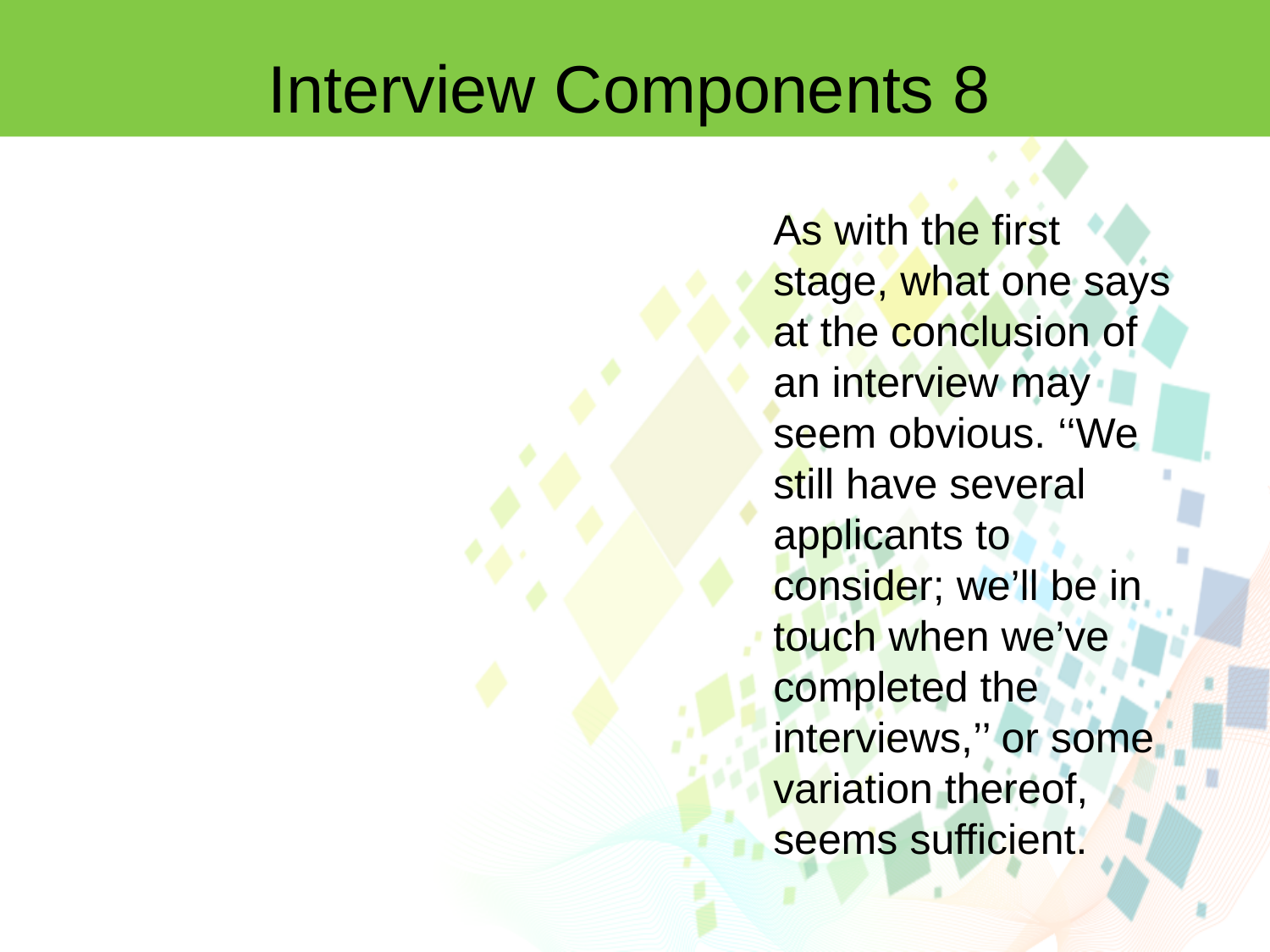

Interview Components 8
As with the first stage, what one says at the conclusion of an interview may seem obvious. ‘‘We still have several applicants to consider; we’ll be in touch when we’ve
completed the interviews,’’ or some variation thereof, seems sufficient.